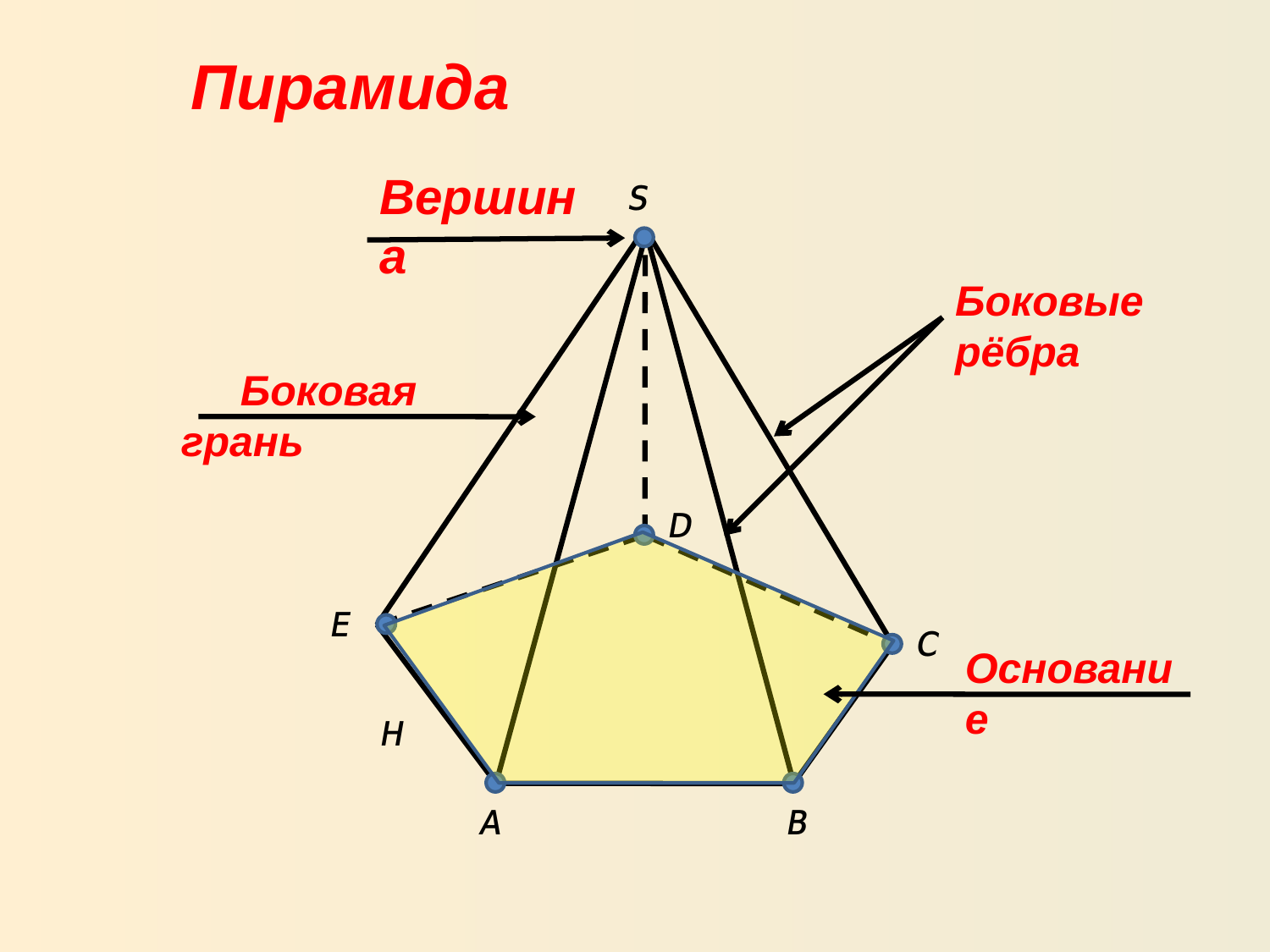

Пирамида
Вершина
S

Боковые
рёбра
     Боковая грань
D

E

C

Основание
H

A
B